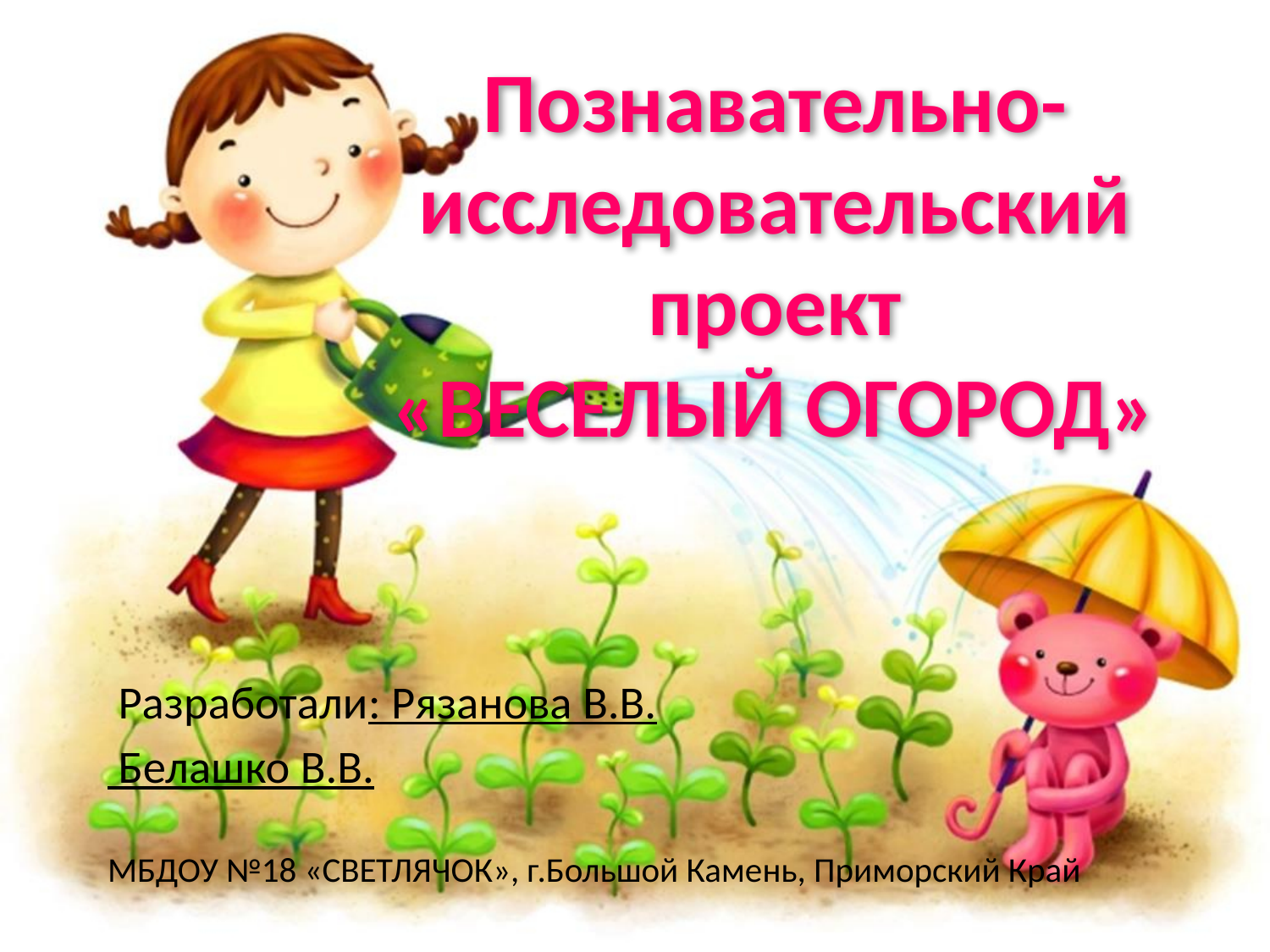

# Познавательно-исследовательский проект «ВЕСЕЛЫЙ ОГОРОД»
 Разработали: Рязанова В.В.
 Белашко В.В.

МБДОУ №18 «СВЕТЛЯЧОК», г.Большой Камень, Приморский Край